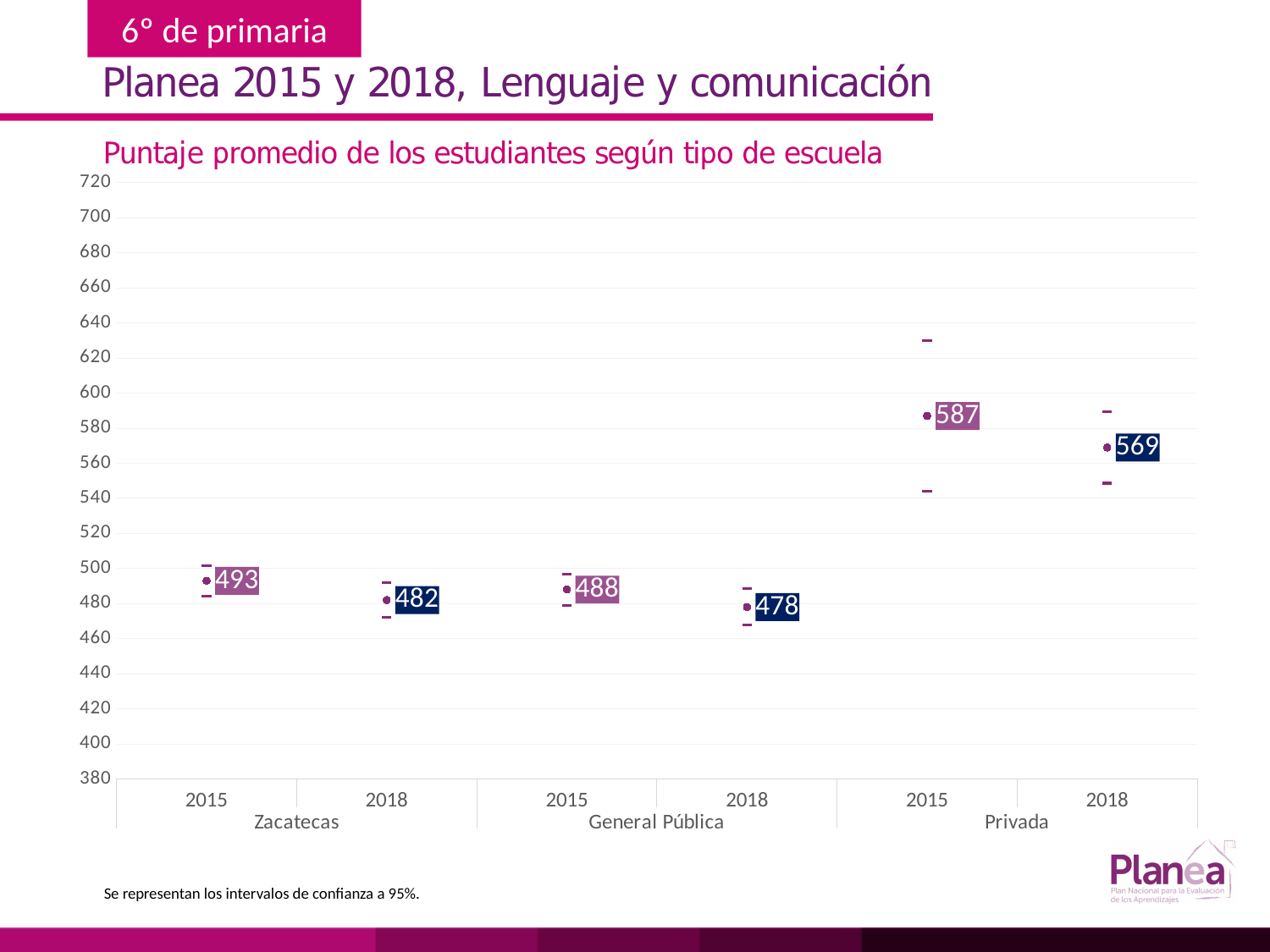

Planea 2015 y 2018, Lenguaje y comunicación

Puntaje promedio de los estudiantes según tipo de escuela

### Chart

| Category |  |  |  |
|---|---|---|---|
| 2015 | 484.244 | 501.756 | 493.0 |
| 2018 | 472.249 | 491.751 | 482.0 |
| 2015 | 479.045 | 496.955 | 488.0 |
| 2018 | 467.652 | 488.348 | 478.0 |
| 2015 | 544.215 | 629.785 | 587.0 |
| 2018 | 548.702 | 589.298 | 569.0 |
Se representan los intervalos de confianza a 95%.